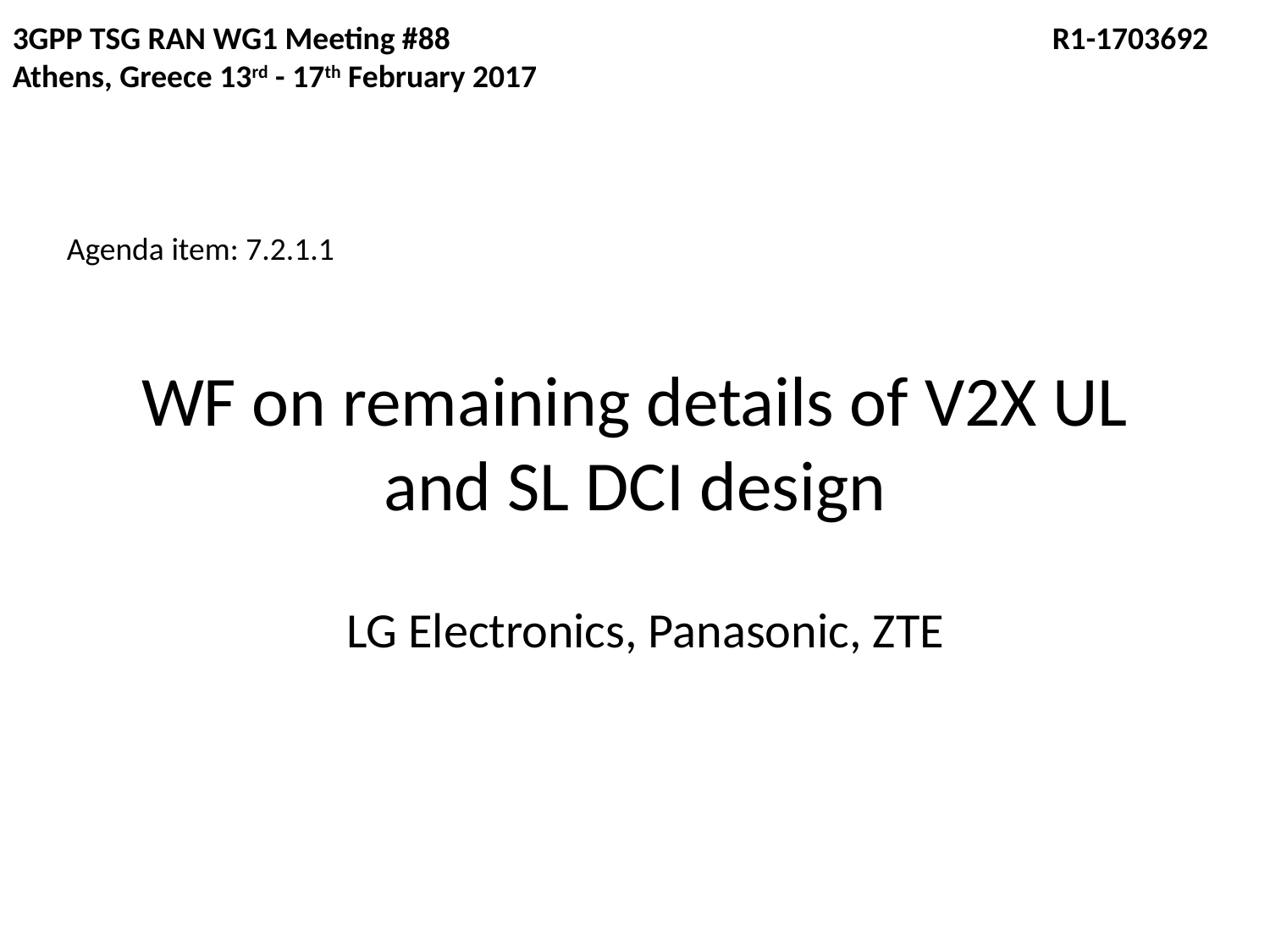

3GPP TSG RAN WG1 Meeting #88				                     R1-1703692
Athens, Greece 13rd - 17th February 2017
Agenda item: 7.2.1.1
# WF on remaining details of V2X UL and SL DCI design
LG Electronics, Panasonic, ZTE